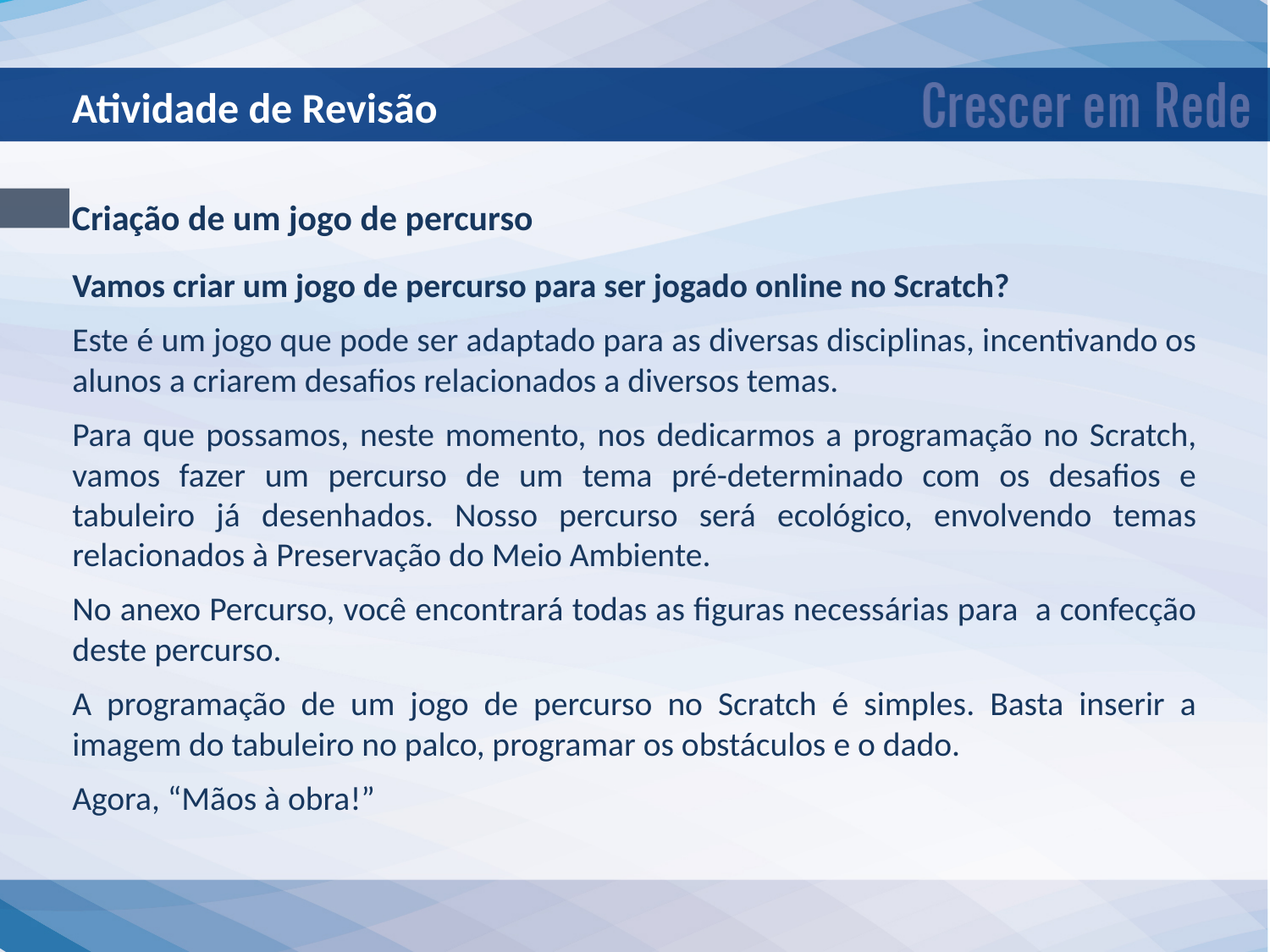

Atividade de Revisão
Criação de um jogo de percurso

Vamos criar um jogo de percurso para ser jogado online no Scratch?
Este é um jogo que pode ser adaptado para as diversas disciplinas, incentivando os alunos a criarem desafios relacionados a diversos temas.
Para que possamos, neste momento, nos dedicarmos a programação no Scratch, vamos fazer um percurso de um tema pré-determinado com os desafios e tabuleiro já desenhados. Nosso percurso será ecológico, envolvendo temas relacionados à Preservação do Meio Ambiente.
No anexo Percurso, você encontrará todas as figuras necessárias para  a confecção deste percurso.
A programação de um jogo de percurso no Scratch é simples. Basta inserir a imagem do tabuleiro no palco, programar os obstáculos e o dado.
Agora, “Mãos à obra!”